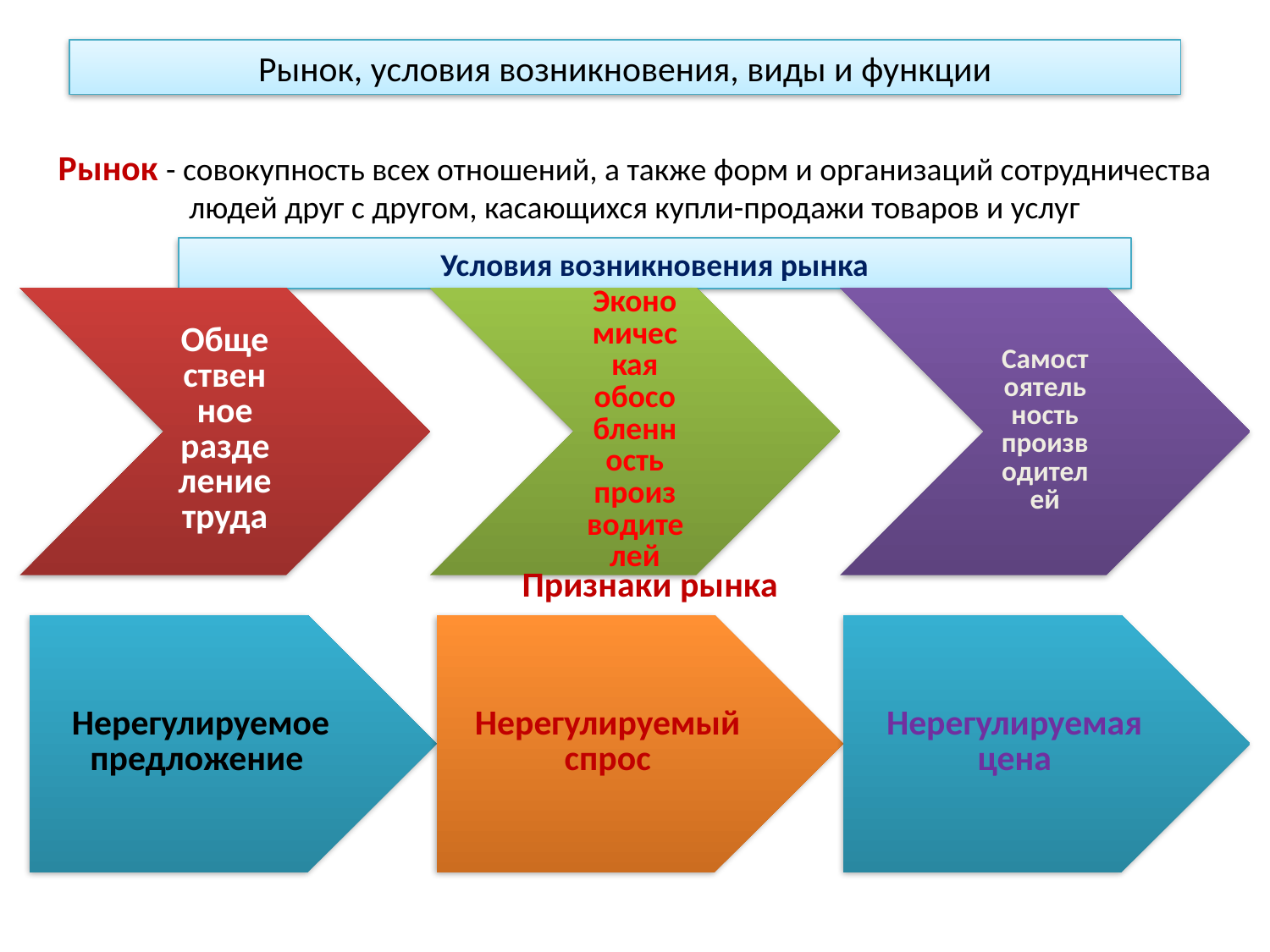

Рынок, условия возникновения, виды и функции
Рынок - совокупность всех отношений, а также форм и организаций сотрудничества людей друг с другом, касающихся купли-продажи товаров и услуг
Условия возникновения рынка
Самостоятельность производителей
Экономическая обособленность производителей
Общественное разделение труда
Признаки рынка
Нерегулируемая цена
Нерегулируемый спрос
Нерегулируемое предложение